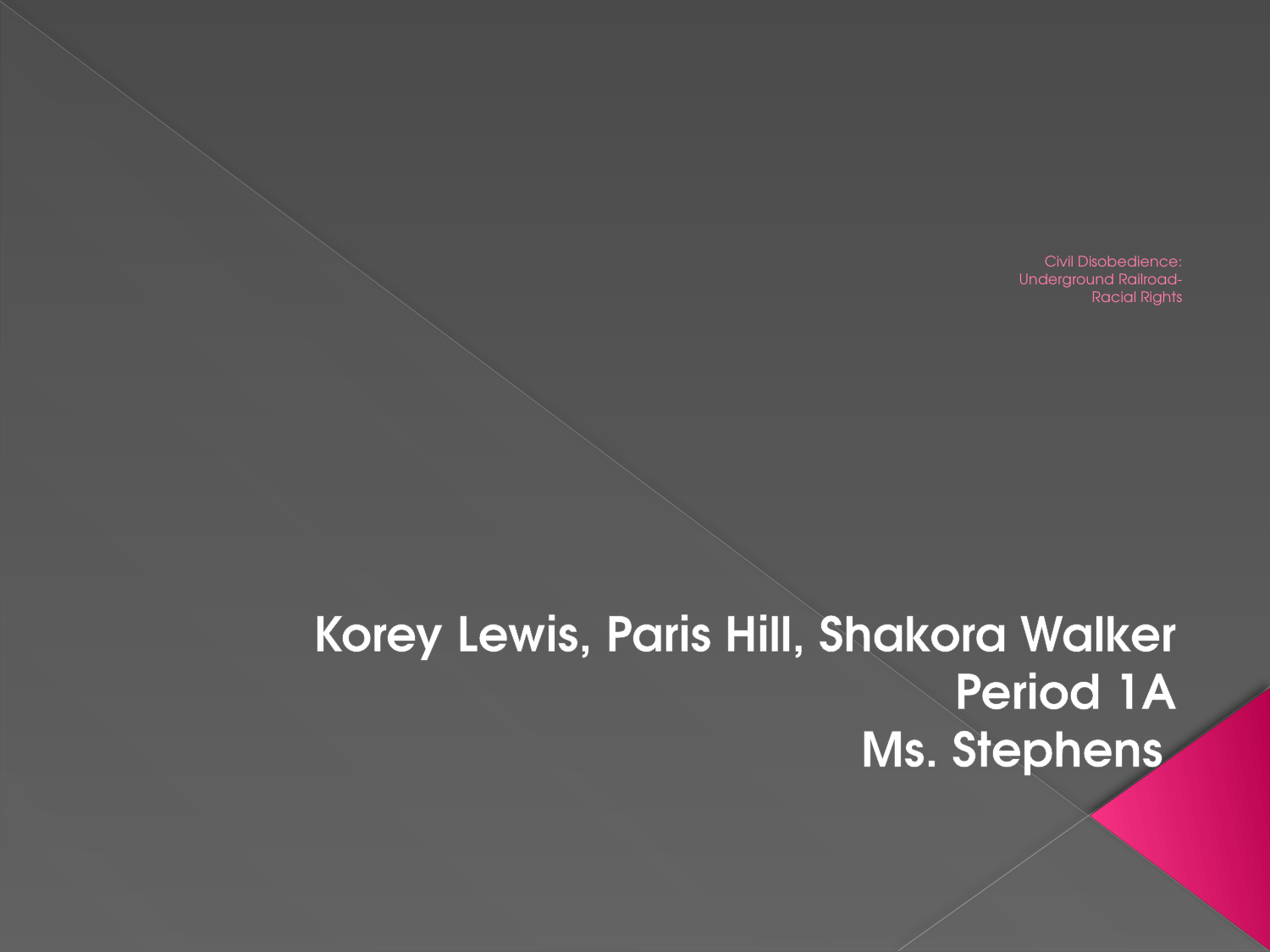

# Civil Disobedience: Underground Railroad- Racial Rights

Korey Lewis, Paris Hill, Shakora Walker
Period 1A
Ms. Stephens